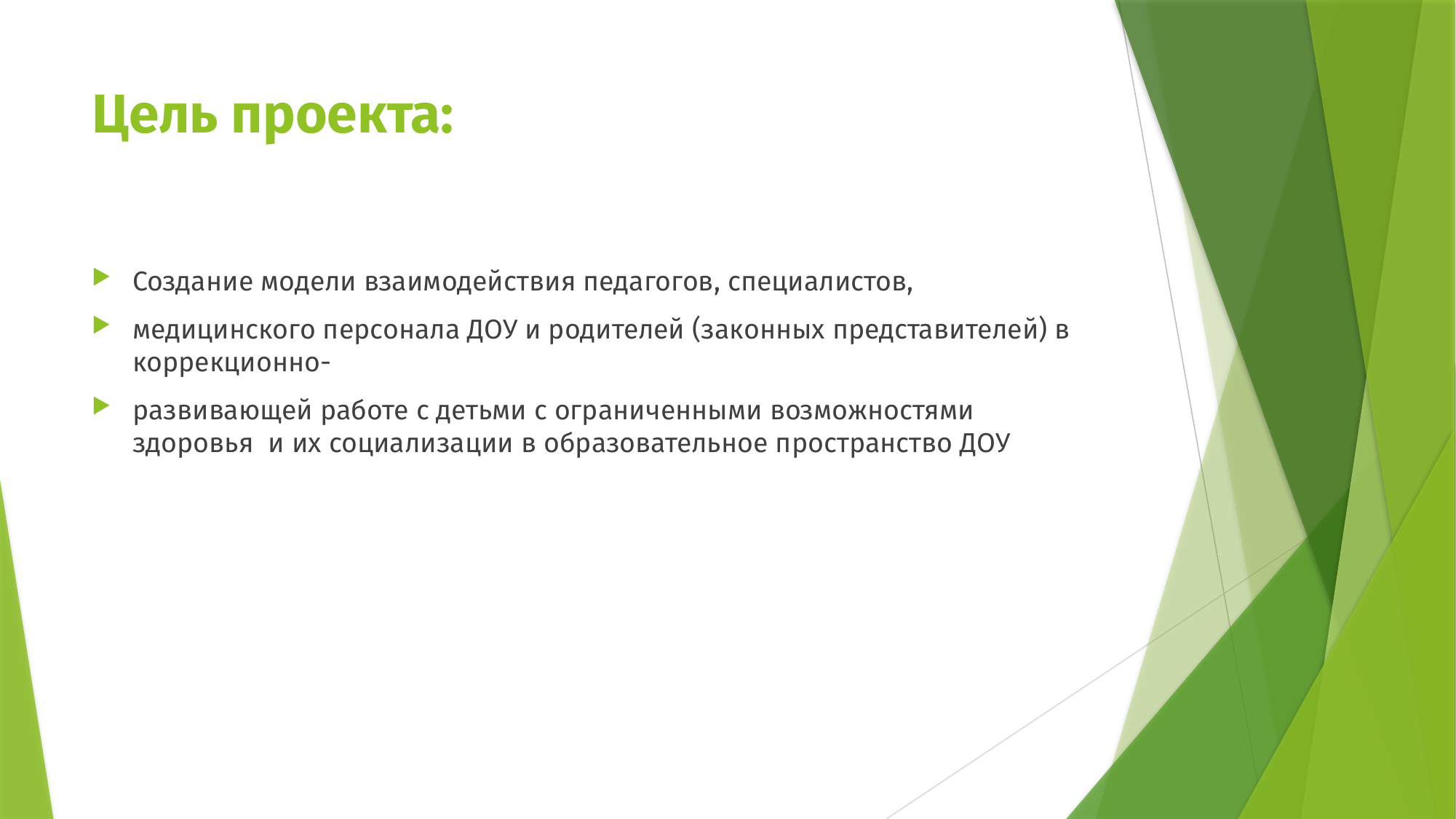

# Цель проекта:
Создание модели взаимодействия педагогов, специалистов,
медицинского персонала ДОУ и родителей (законных представителей) в коррекционно-
развивающей работе с детьми с ограниченными возможностями здоровья  и их социализации в образовательное пространство ДОУ